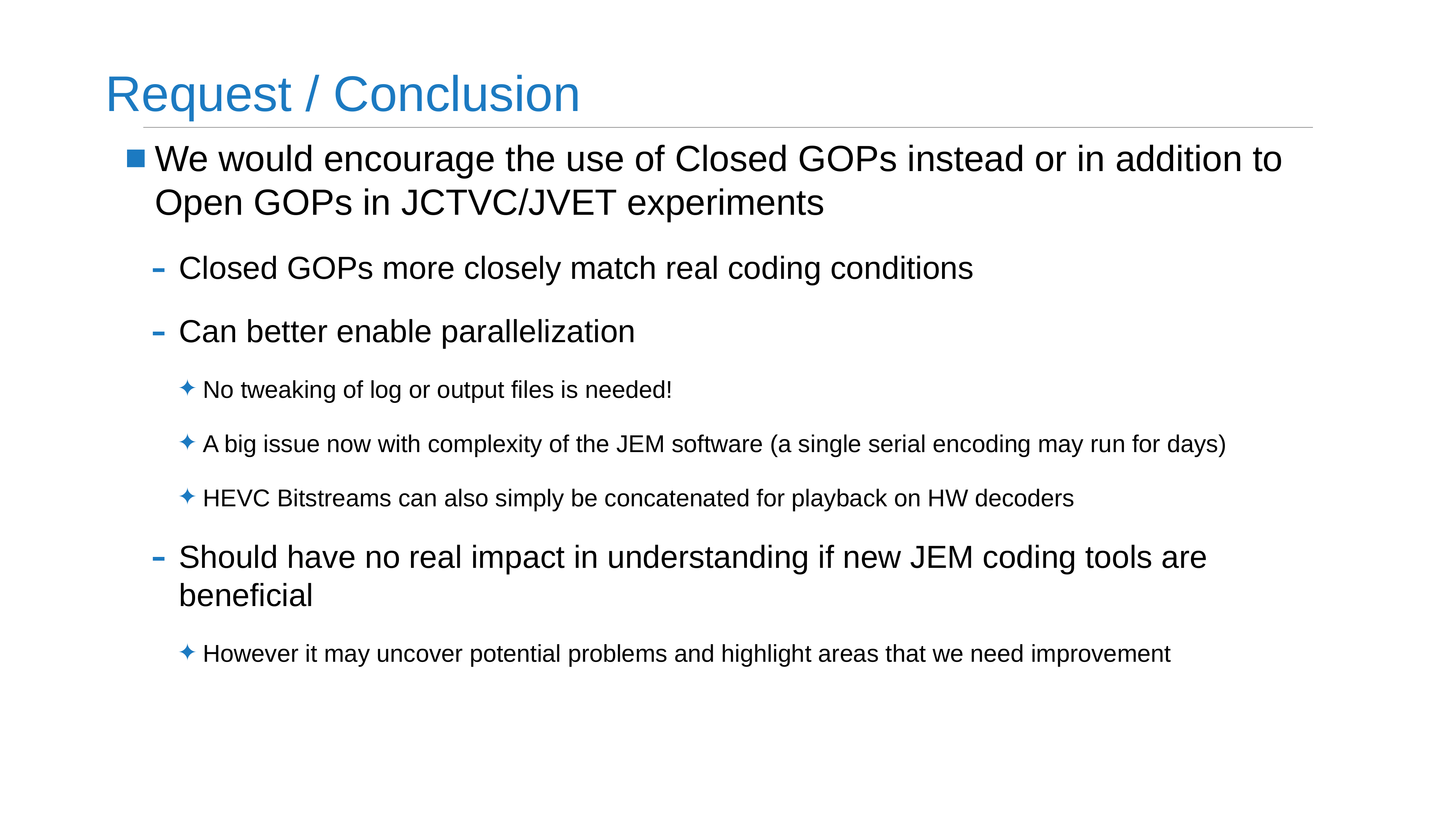

# Request / Conclusion
We would encourage the use of Closed GOPs instead or in addition to Open GOPs in JCTVC/JVET experiments
Closed GOPs more closely match real coding conditions
Can better enable parallelization
No tweaking of log or output files is needed!
A big issue now with complexity of the JEM software (a single serial encoding may run for days)
HEVC Bitstreams can also simply be concatenated for playback on HW decoders
Should have no real impact in understanding if new JEM coding tools are beneficial
However it may uncover potential problems and highlight areas that we need improvement
11